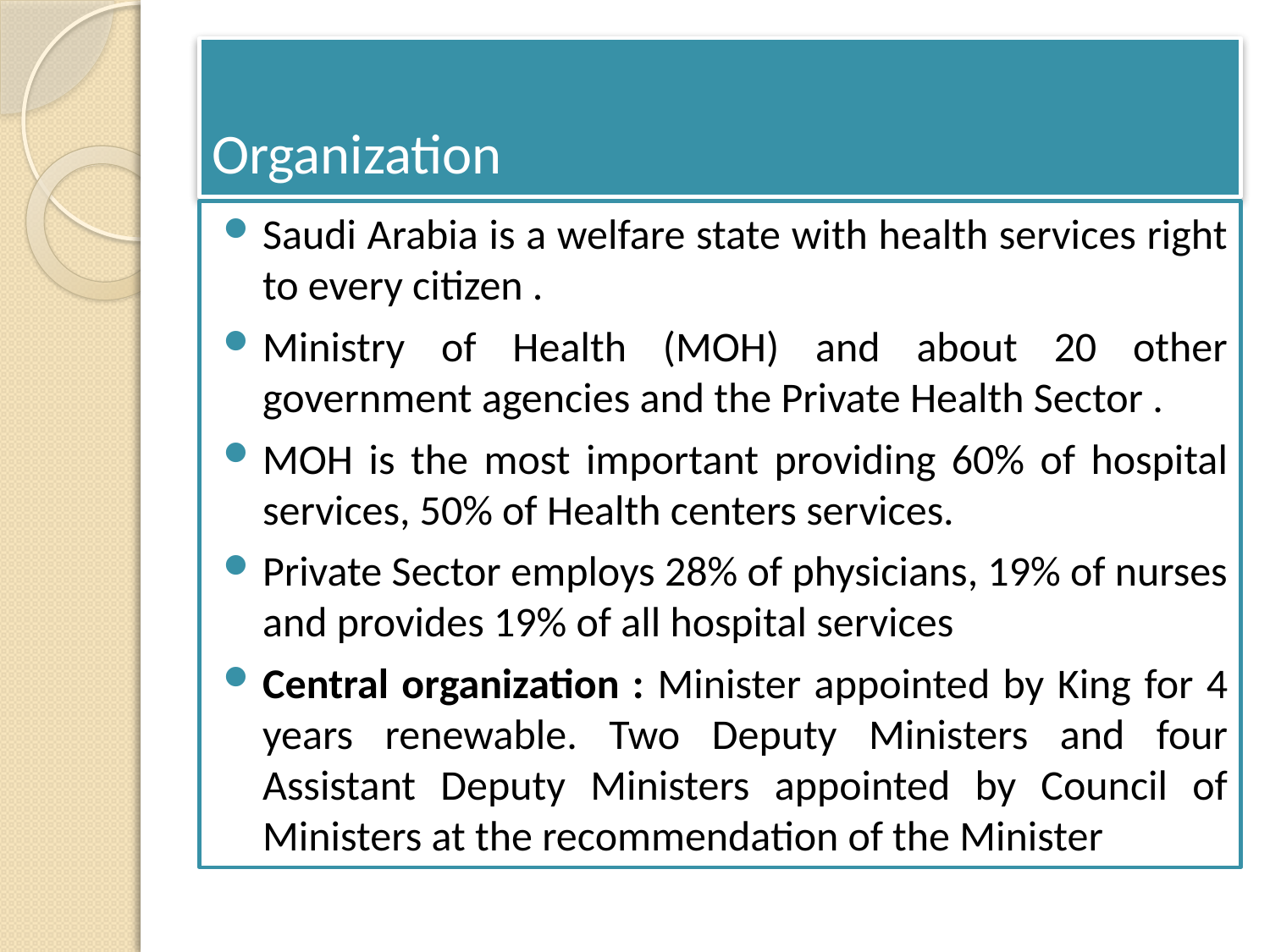

# Organization
Saudi Arabia is a welfare state with health services right to every citizen .
Ministry of Health (MOH) and about 20 other government agencies and the Private Health Sector .
MOH is the most important providing 60% of hospital services, 50% of Health centers services.
Private Sector employs 28% of physicians, 19% of nurses and provides 19% of all hospital services
Central organization : Minister appointed by King for 4 years renewable. Two Deputy Ministers and four Assistant Deputy Ministers appointed by Council of Ministers at the recommendation of the Minister